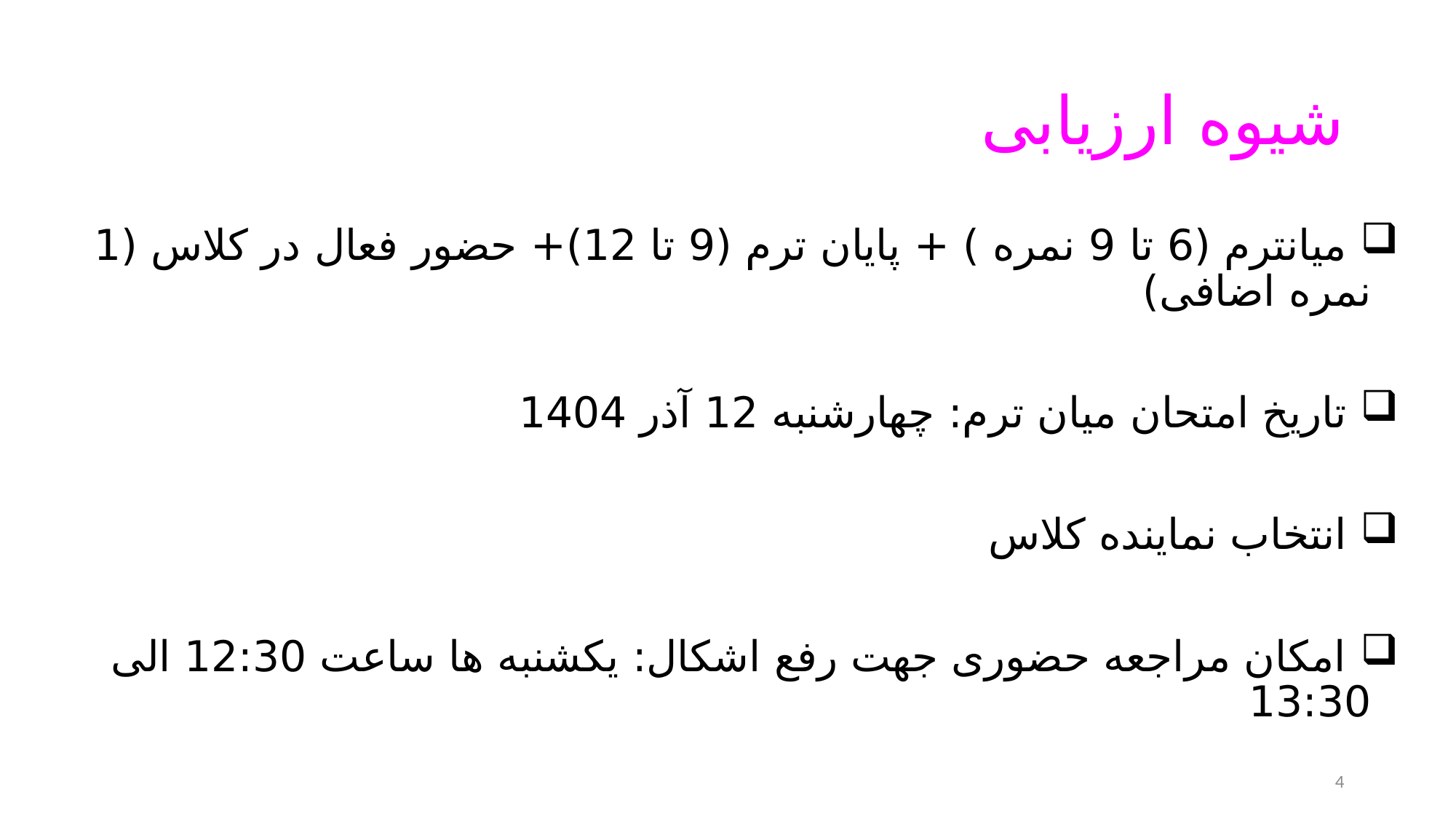

# شیوه ارزیابی
 میان‏ترم (6 تا 9 نمره ) + پایان ترم (9 تا 12)+ حضور فعال در کلاس (1 نمره اضافی)

 تاریخ امتحان میان ترم: چهارشنبه 12 آذر 1404

 انتخاب نماینده کلاس

 امکان مراجعه حضوری جهت رفع اشکال: یکشنبه ها ساعت 12:30 الی 13:30
4